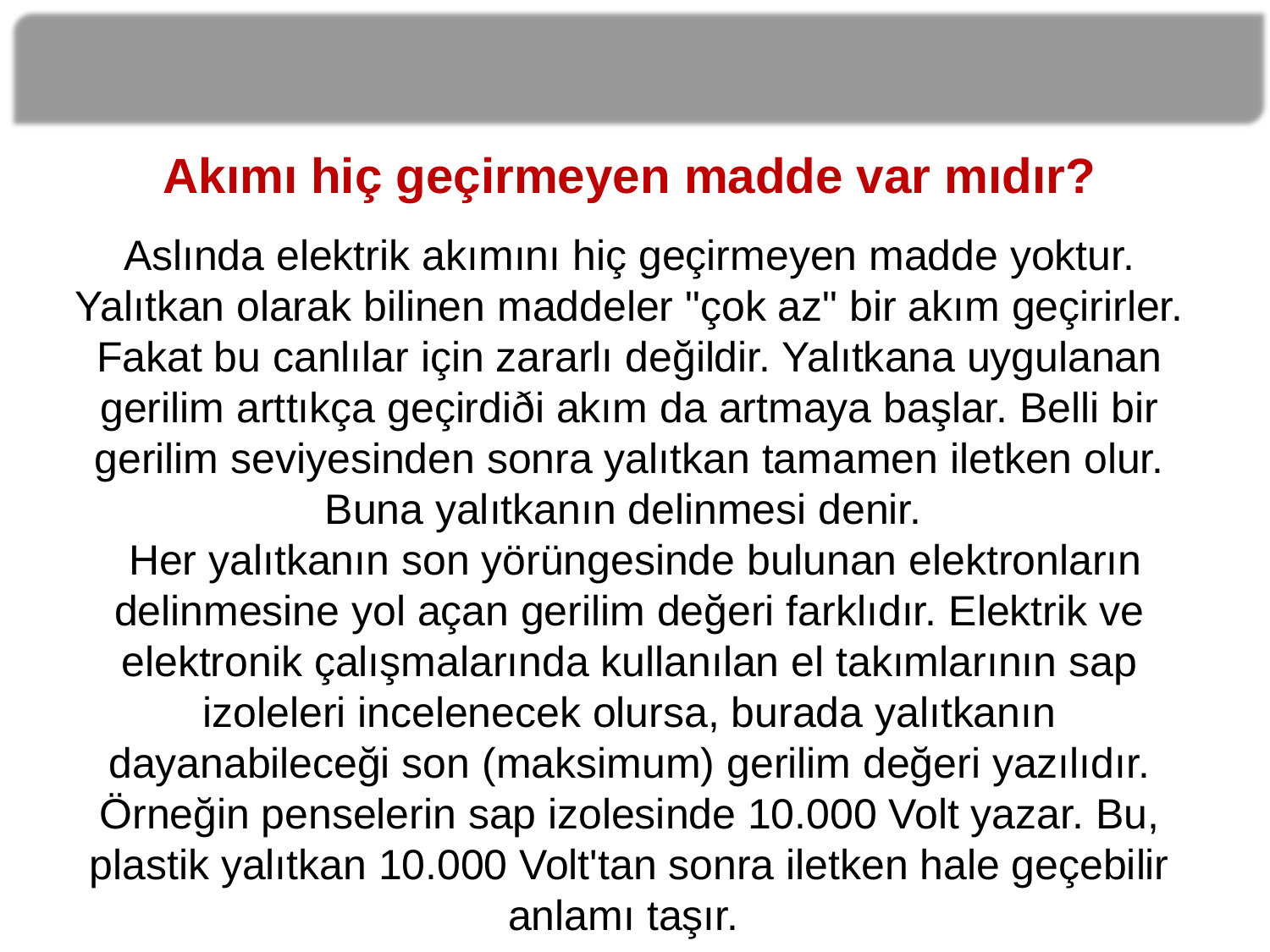

Akımı hiç geçirmeyen madde var mıdır?

Aslında elektrik akımını hiç geçirmeyen madde yoktur. Yalıtkan olarak bilinen maddeler "çok az" bir akım geçirirler. Fakat bu canlılar için zararlı değildir. Yalıtkana uygulanan gerilim arttıkça geçirdiði akım da artmaya başlar. Belli bir gerilim seviyesinden sonra yalıtkan tamamen iletken olur. Buna yalıtkanın delinmesi denir.
 Her yalıtkanın son yörüngesinde bulunan elektronların delinmesine yol açan gerilim değeri farklıdır. Elektrik ve elektronik çalışmalarında kullanılan el takımlarının sap izoleleri incelenecek olursa, burada yalıtkanın dayanabileceği son (maksimum) gerilim değeri yazılıdır. Örneğin penselerin sap izolesinde 10.000 Volt yazar. Bu, plastik yalıtkan 10.000 Volt'tan sonra iletken hale geçebilir anlamı taşır.